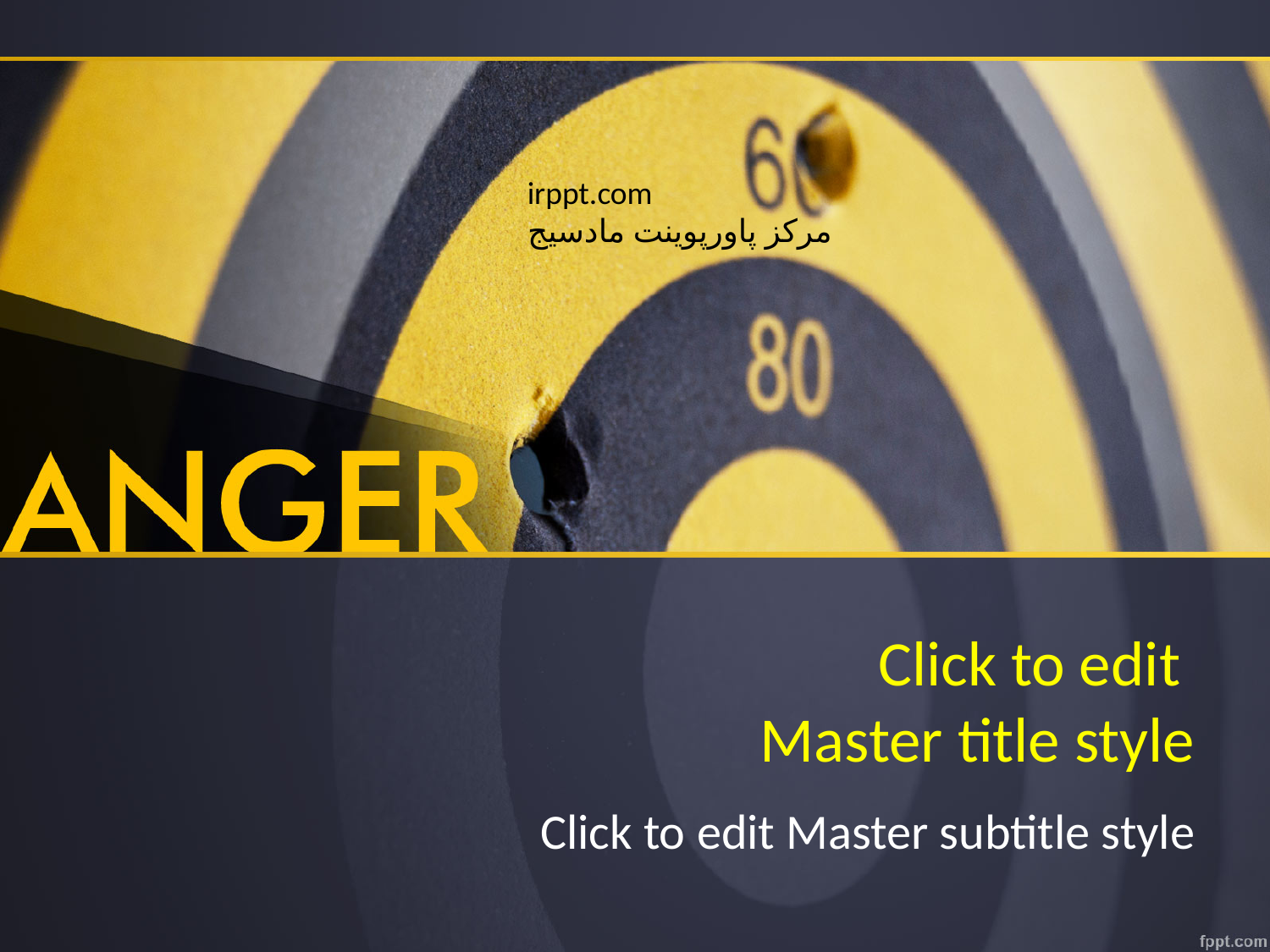

irppt.com
مرکز پاورپوینت مادسیج
# Click to edit Master title style
Click to edit Master subtitle style